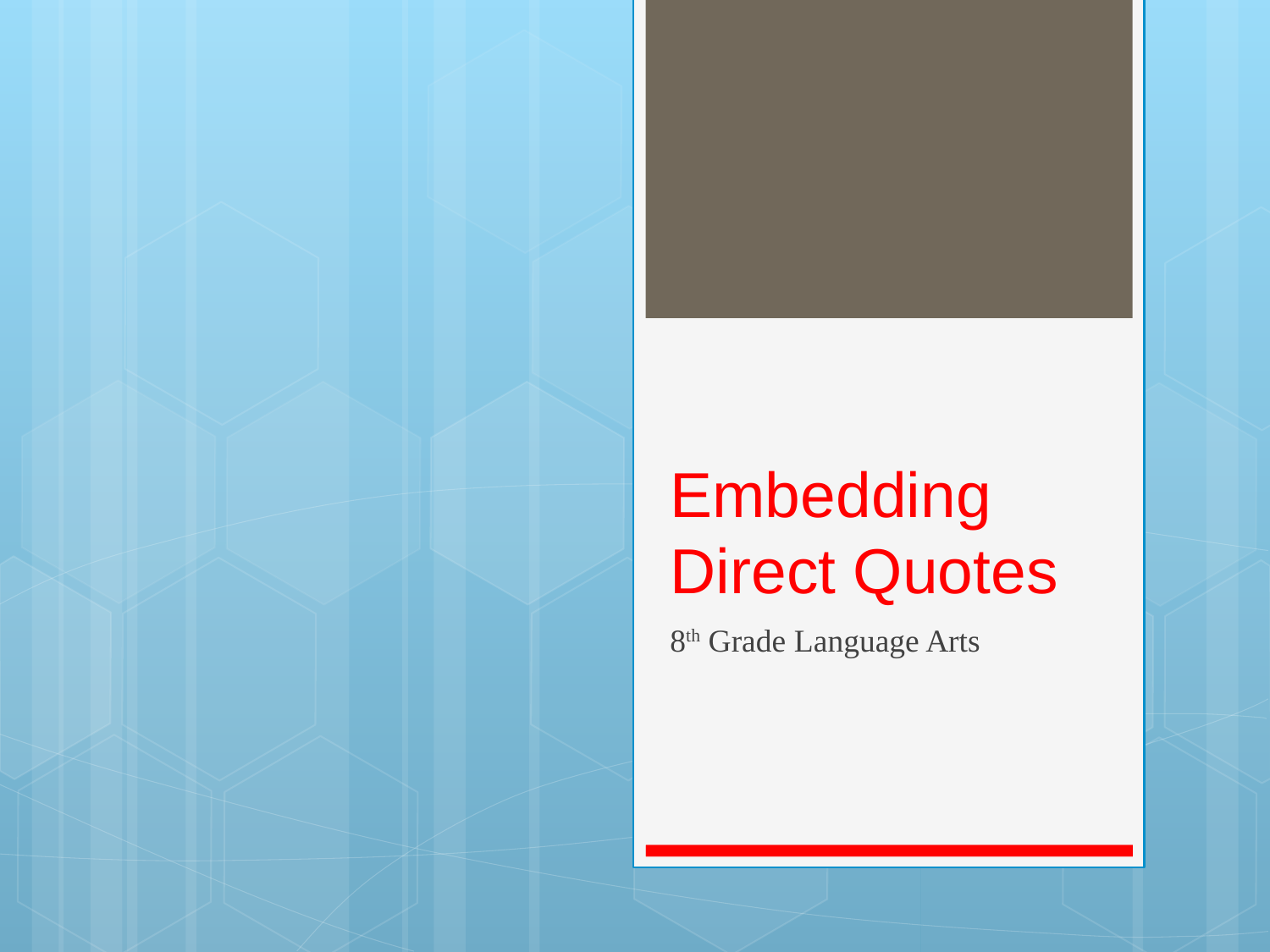

# Embedding Direct Quotes
8th Grade Language Arts